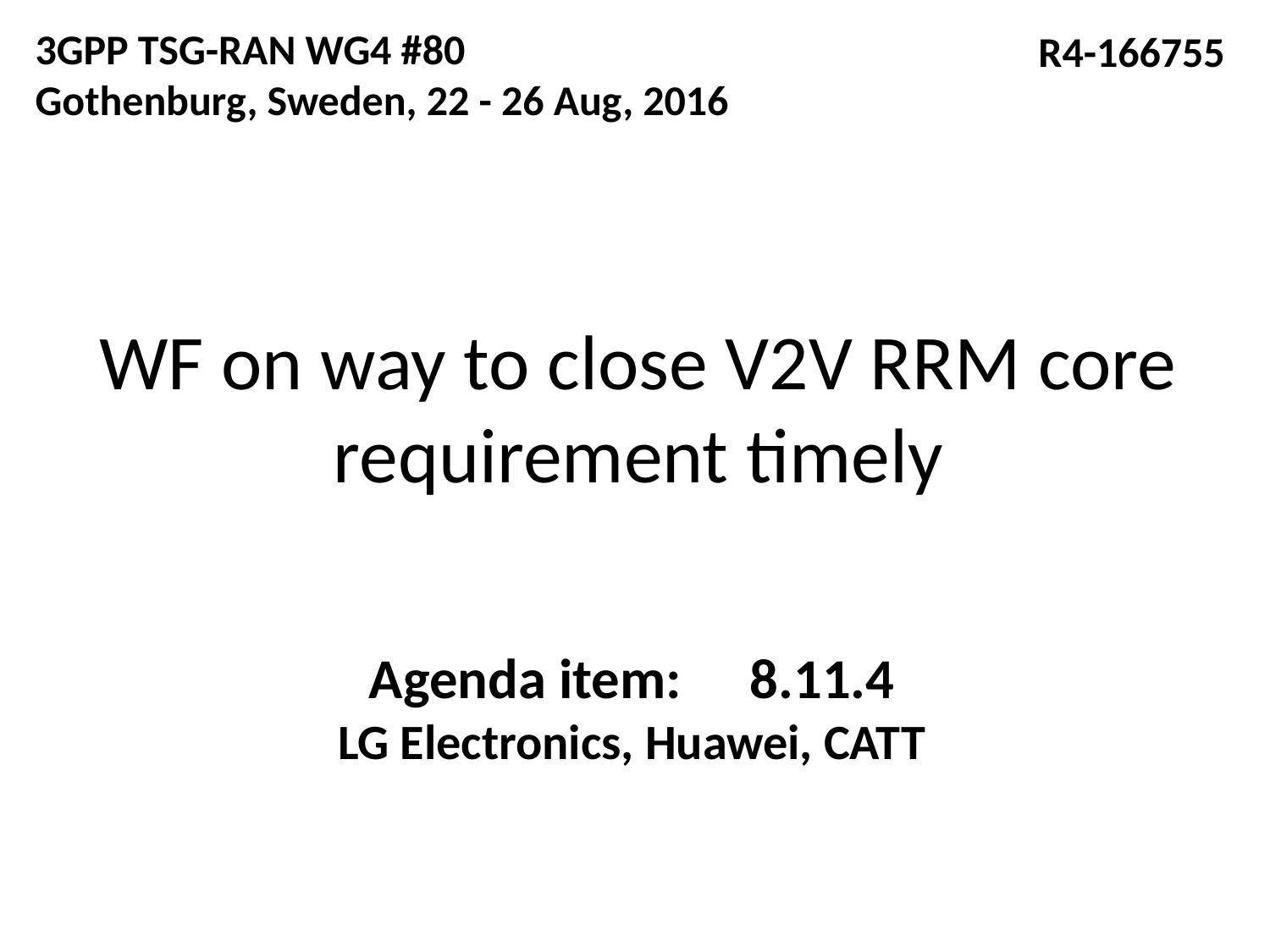

3GPP TSG-RAN WG4 #80
Gothenburg, Sweden, 22 - 26 Aug, 2016
R4-166755
WF on way to close V2V RRM core requirement timely
Agenda item:	8.11.4
LG Electronics, Huawei, CATT